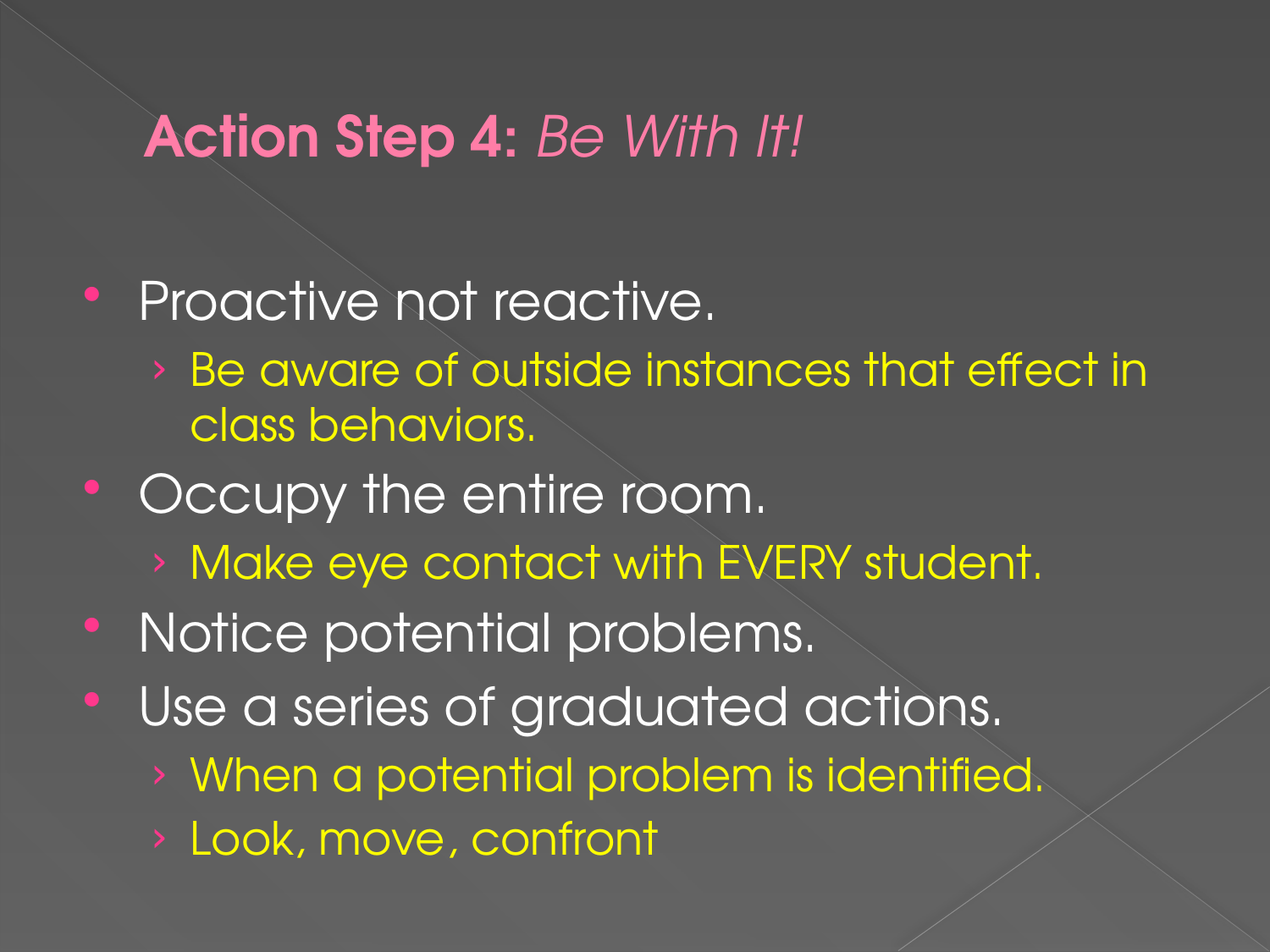

# Action Step 4: Be With It!
Proactive not reactive.
Be aware of outside instances that effect in class behaviors.
Occupy the entire room.
Make eye contact with EVERY student.
Notice potential problems.
Use a series of graduated actions.
When a potential problem is identified.
Look, move, confront